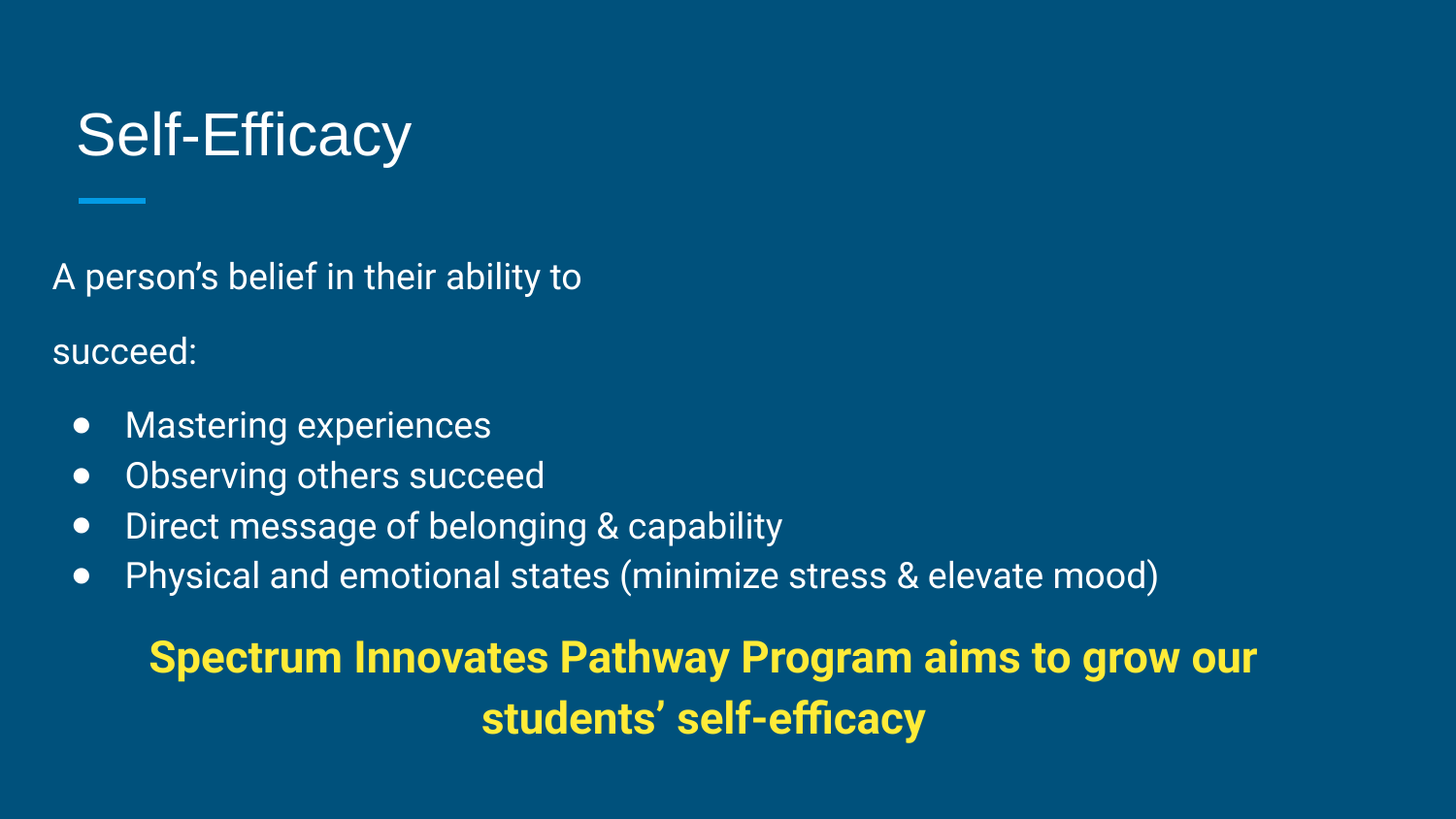

# Self-Efficacy
A person’s belief in their ability to
succeed:
Mastering experiences
Observing others succeed
Direct message of belonging & capability
Physical and emotional states (minimize stress & elevate mood)
Spectrum Innovates Pathway Program aims to grow our students’ self-efficacy